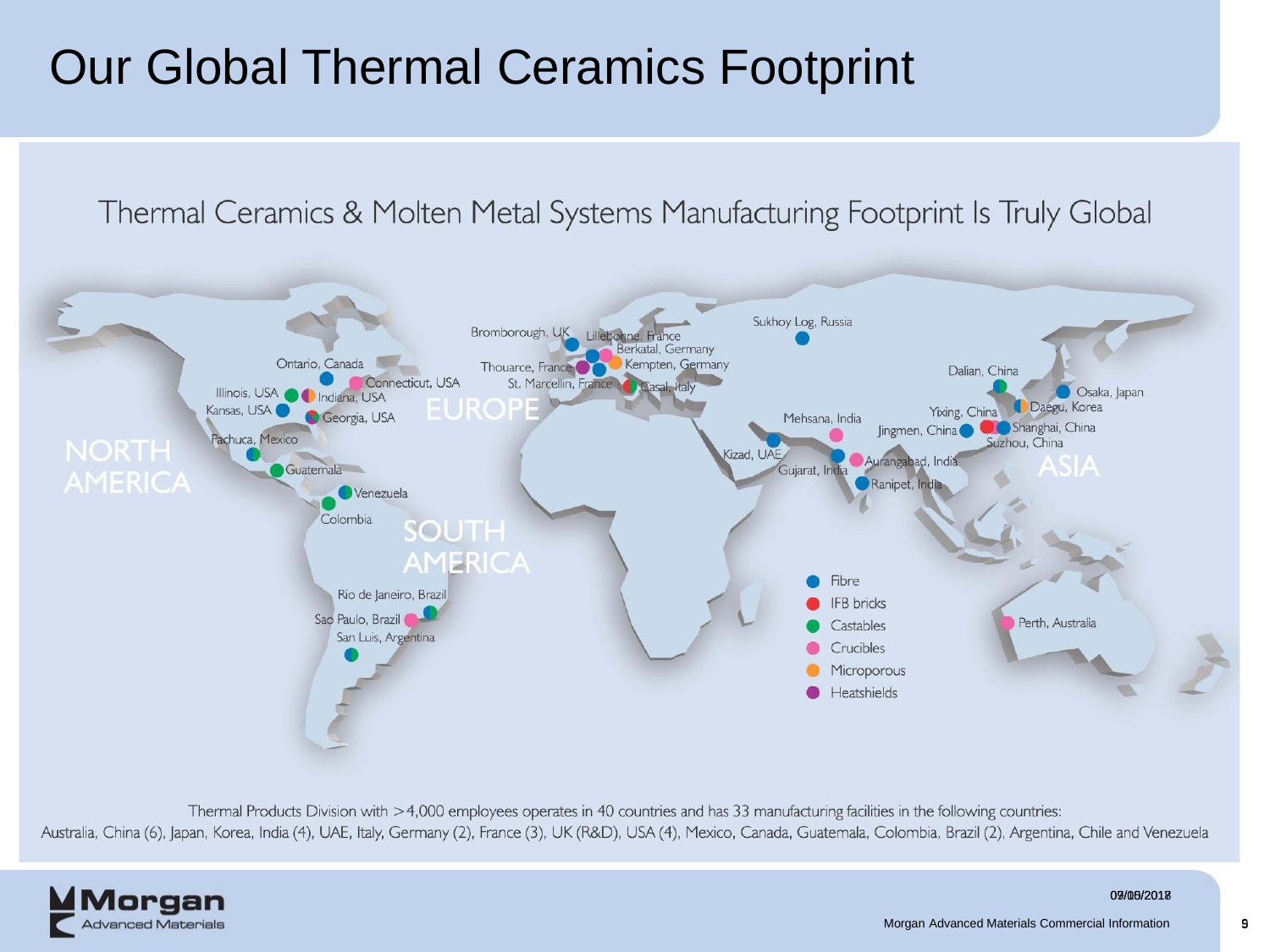

Our
Global
Thermal
Ceramics
Footprint

07/05/2018
09/10/2017
5
Morgan Advanced Materials Commercial Information
9